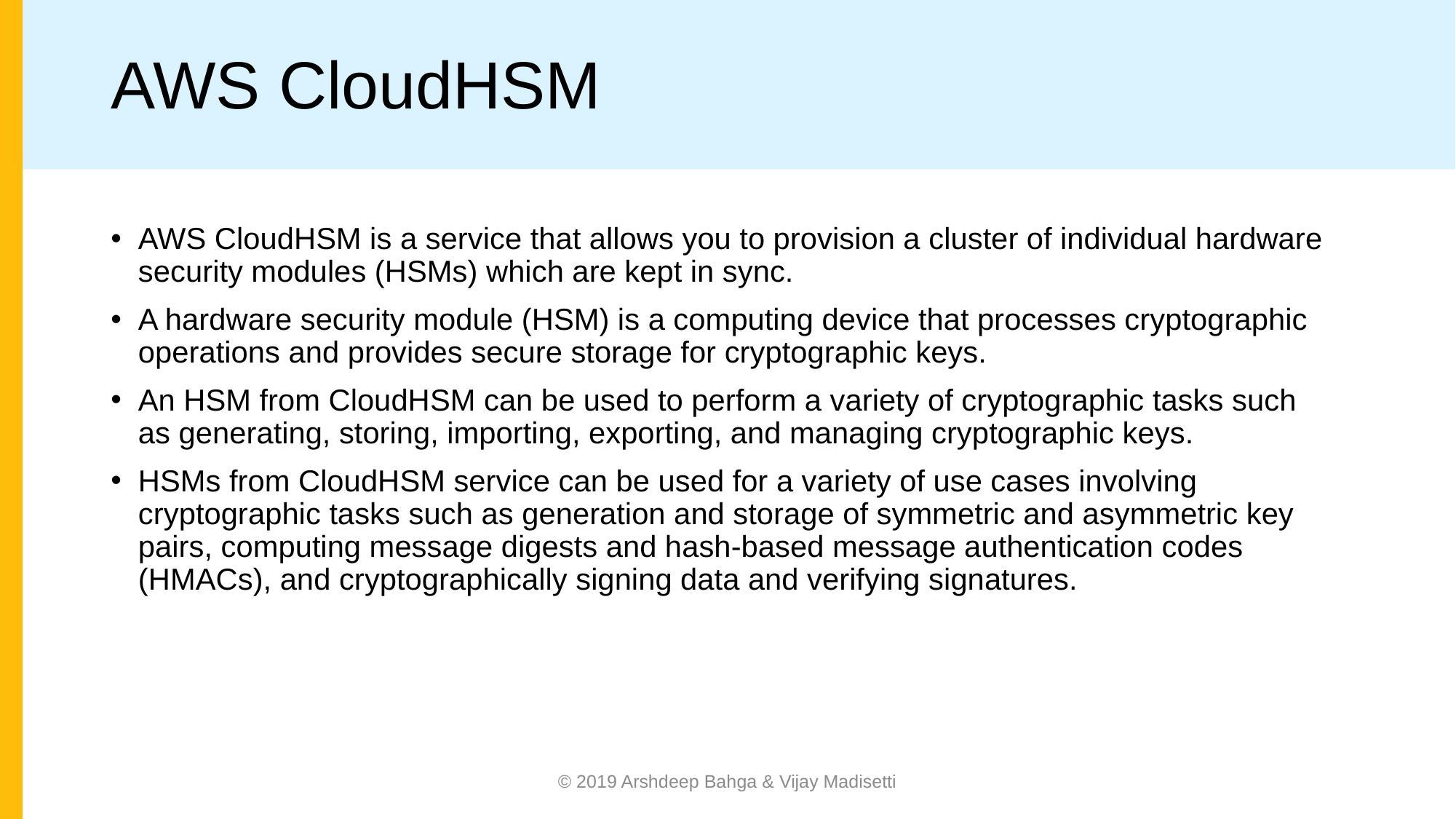

# AWS CloudHSM
AWS CloudHSM is a service that allows you to provision a cluster of individual hardware security modules (HSMs) which are kept in sync.
A hardware security module (HSM) is a computing device that processes cryptographic operations and provides secure storage for cryptographic keys.
An HSM from CloudHSM can be used to perform a variety of cryptographic tasks such as generating, storing, importing, exporting, and managing cryptographic keys.
HSMs from CloudHSM service can be used for a variety of use cases involving cryptographic tasks such as generation and storage of symmetric and asymmetric key pairs, computing message digests and hash-based message authentication codes (HMACs), and cryptographically signing data and verifying signatures.
© 2019 Arshdeep Bahga & Vijay Madisetti